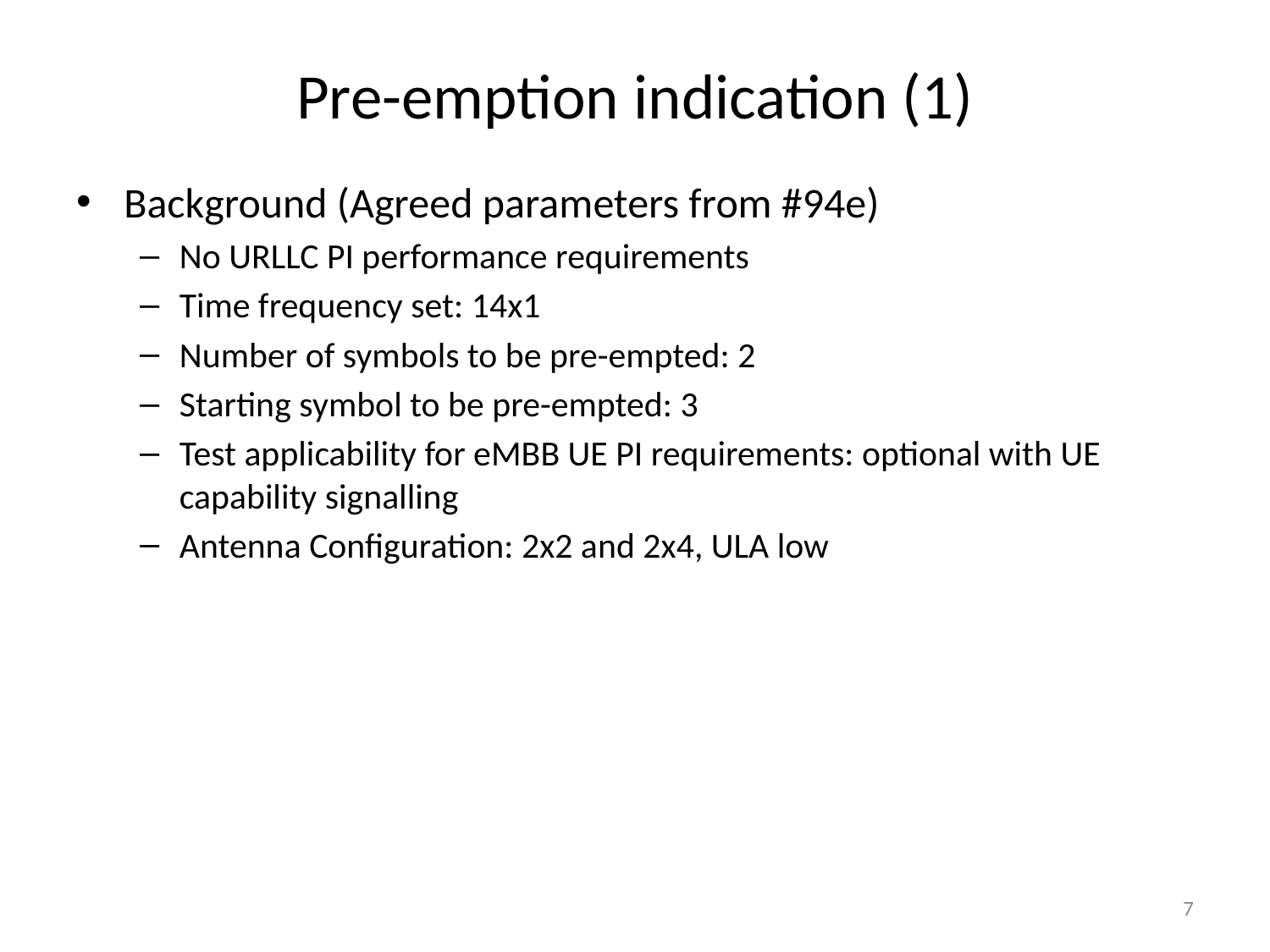

# Pre-emption indication (1)
Background (Agreed parameters from #94e)
No URLLC PI performance requirements
Time frequency set: 14x1
Number of symbols to be pre-empted: 2
Starting symbol to be pre-empted: 3
Test applicability for eMBB UE PI requirements: optional with UE capability signalling
Antenna Configuration: 2x2 and 2x4, ULA low
7